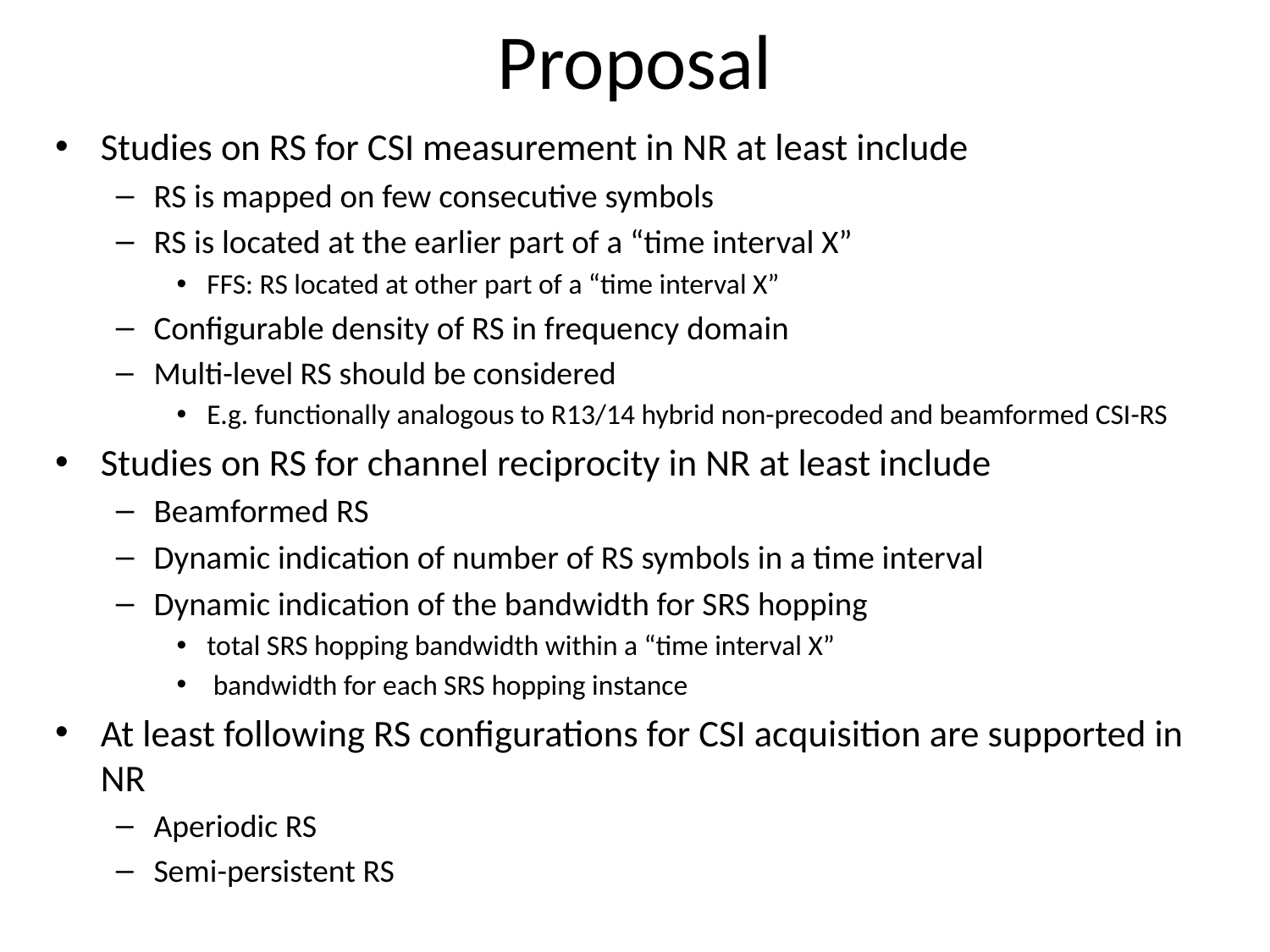

# Proposal
Studies on RS for CSI measurement in NR at least include
RS is mapped on few consecutive symbols
RS is located at the earlier part of a “time interval X”
FFS: RS located at other part of a “time interval X”
Configurable density of RS in frequency domain
Multi-level RS should be considered
E.g. functionally analogous to R13/14 hybrid non-precoded and beamformed CSI-RS
Studies on RS for channel reciprocity in NR at least include
Beamformed RS
Dynamic indication of number of RS symbols in a time interval
Dynamic indication of the bandwidth for SRS hopping
total SRS hopping bandwidth within a “time interval X”
 bandwidth for each SRS hopping instance
At least following RS configurations for CSI acquisition are supported in NR
Aperiodic RS
Semi-persistent RS